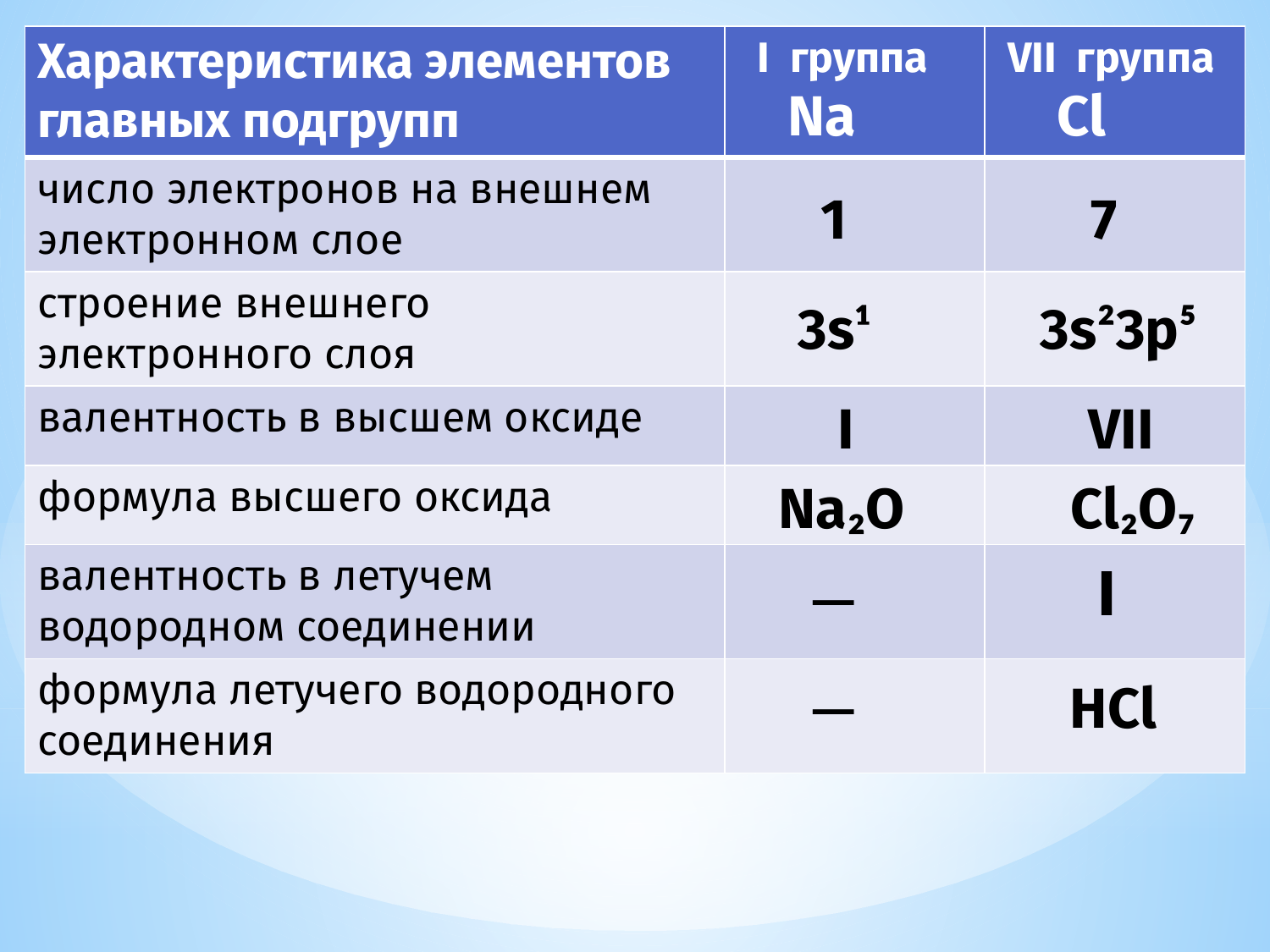

| Характеристика элементов главных подгрупп | I группа Na | VII группа Cl |
| --- | --- | --- |
| число электронов на внешнем электронном слое |  |  |
| строение внешнего электронного слоя |  |  |
| валентность в высшем оксиде |  |  |
| формула высшего оксида |  |  |
| валентность в летучем водородном соединении |  |  |
| формула летучего водородного соединения |  |  |
1
7
3s¹
3s²3p⁵
I
VII
Na₂O
Cl₂O₇
I
—
—
HCl